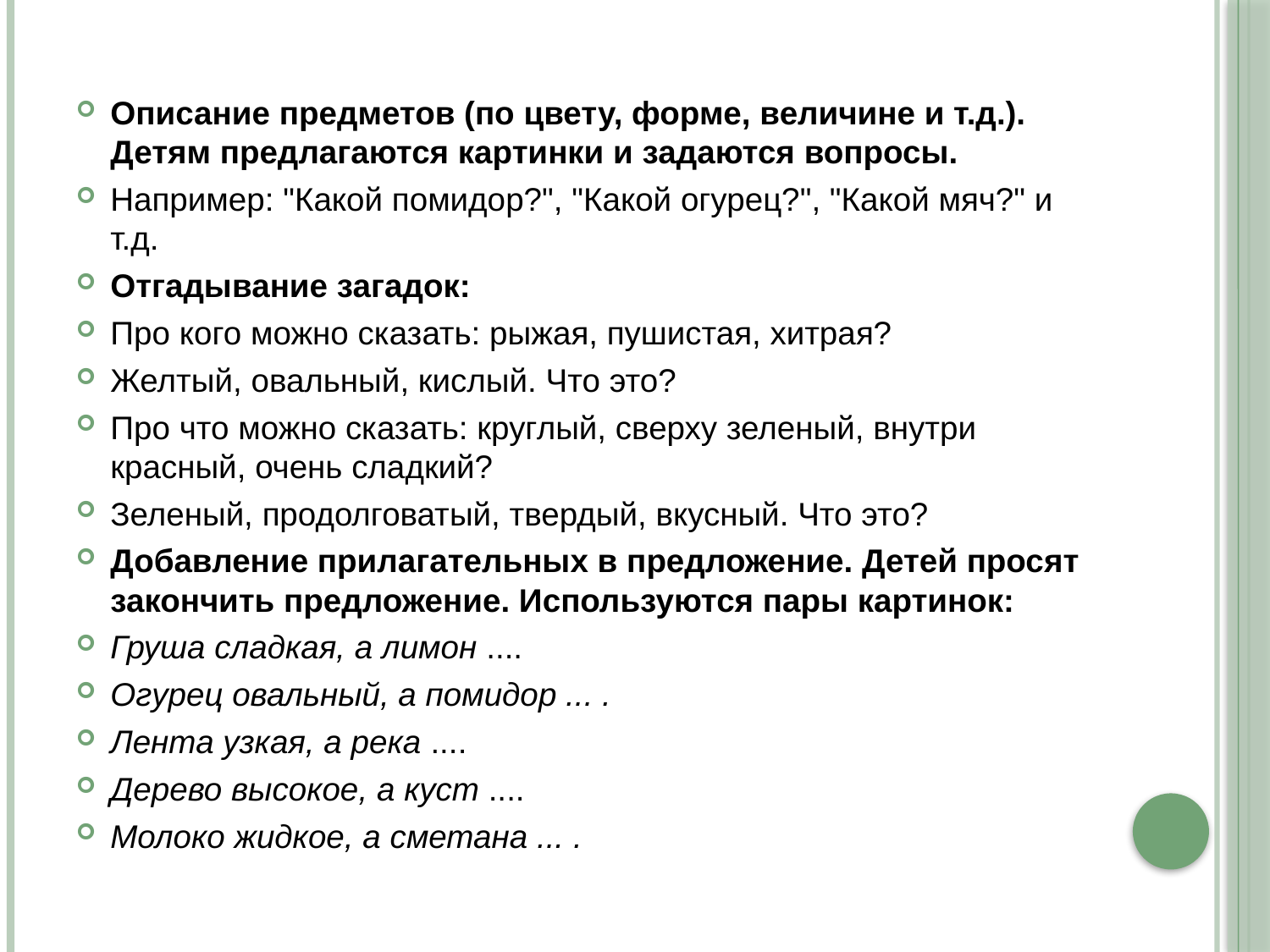

Описание предметов (по цвету, форме, величине и т.д.). Детям предлагаются картинки и задаются вопросы.
Например: "Какой помидор?", "Какой огурец?", "Какой мяч?" и т.д.
Отгадывание загадок:
Про кого можно сказать: рыжая, пушистая, хитрая?
Желтый, овальный, кислый. Что это?
Про что можно сказать: круглый, сверху зеленый, внутри красный, очень сладкий?
Зеленый, продолговатый, твердый, вкусный. Что это?
Добавление прилагательных в предложение. Детей просят закончить предложение. Используются пары картинок:
Груша сладкая, а лимон ....
Огурец овальный, а помидор ... .
Лента узкая, а река ....
Дерево высокое, а куст ....
Молоко жидкое, а сметана ... .